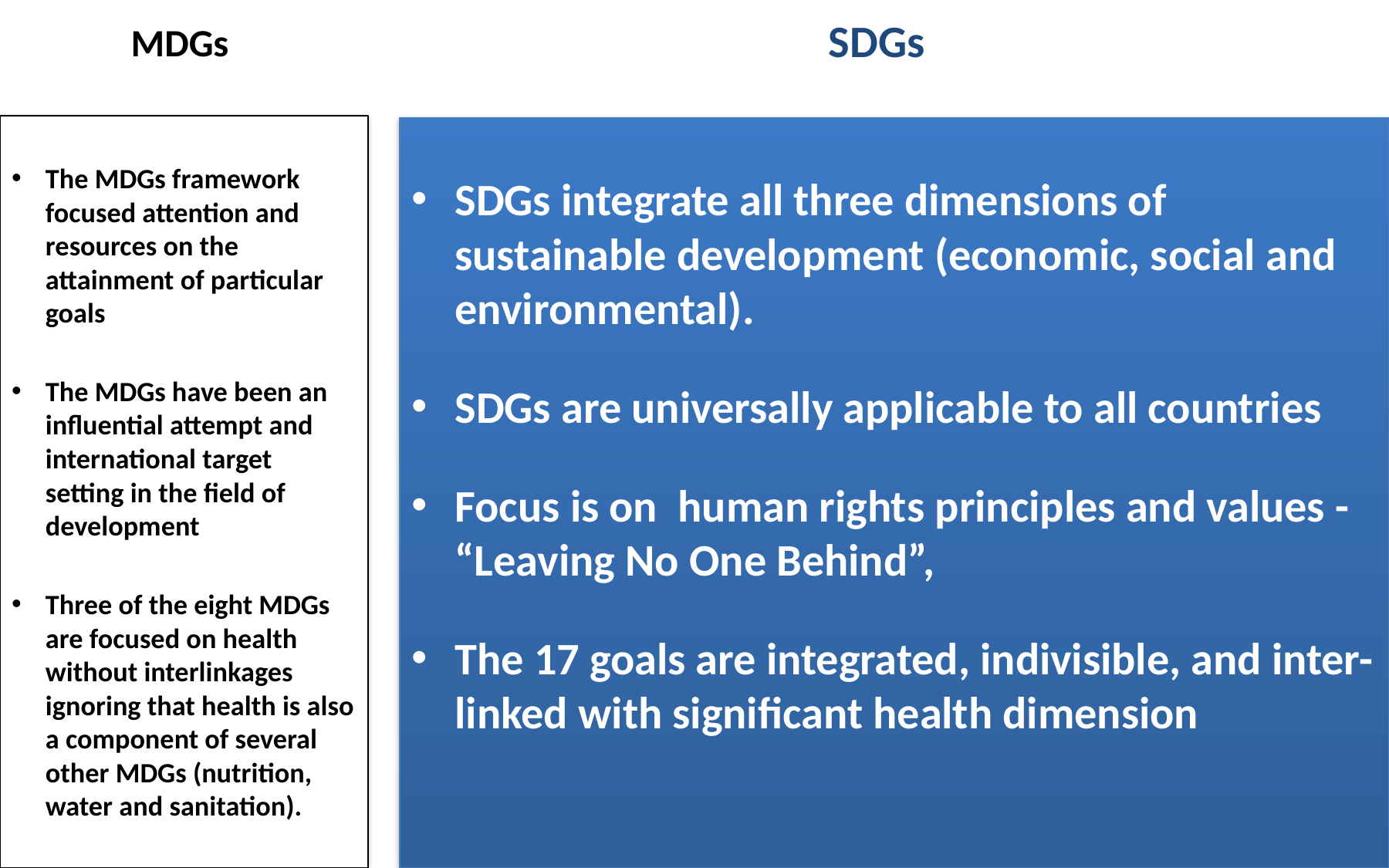

# MDGs
SDGs

The MDGs framework focused attention and resources on the attainment of particular goals

The MDGs have been an influential attempt and international target setting in the field of development

Three of the eight MDGs are focused on health without interlinkages ignoring that health is also a component of several other MDGs (nutrition, water and sanitation).

SDGs integrate all three dimensions of sustainable development (economic, social and environmental).

SDGs are universally applicable to all countries

Focus is on  human rights principles and values - “Leaving No One Behind”,

The 17 goals are integrated, indivisible, and inter-linked with significant health dimension